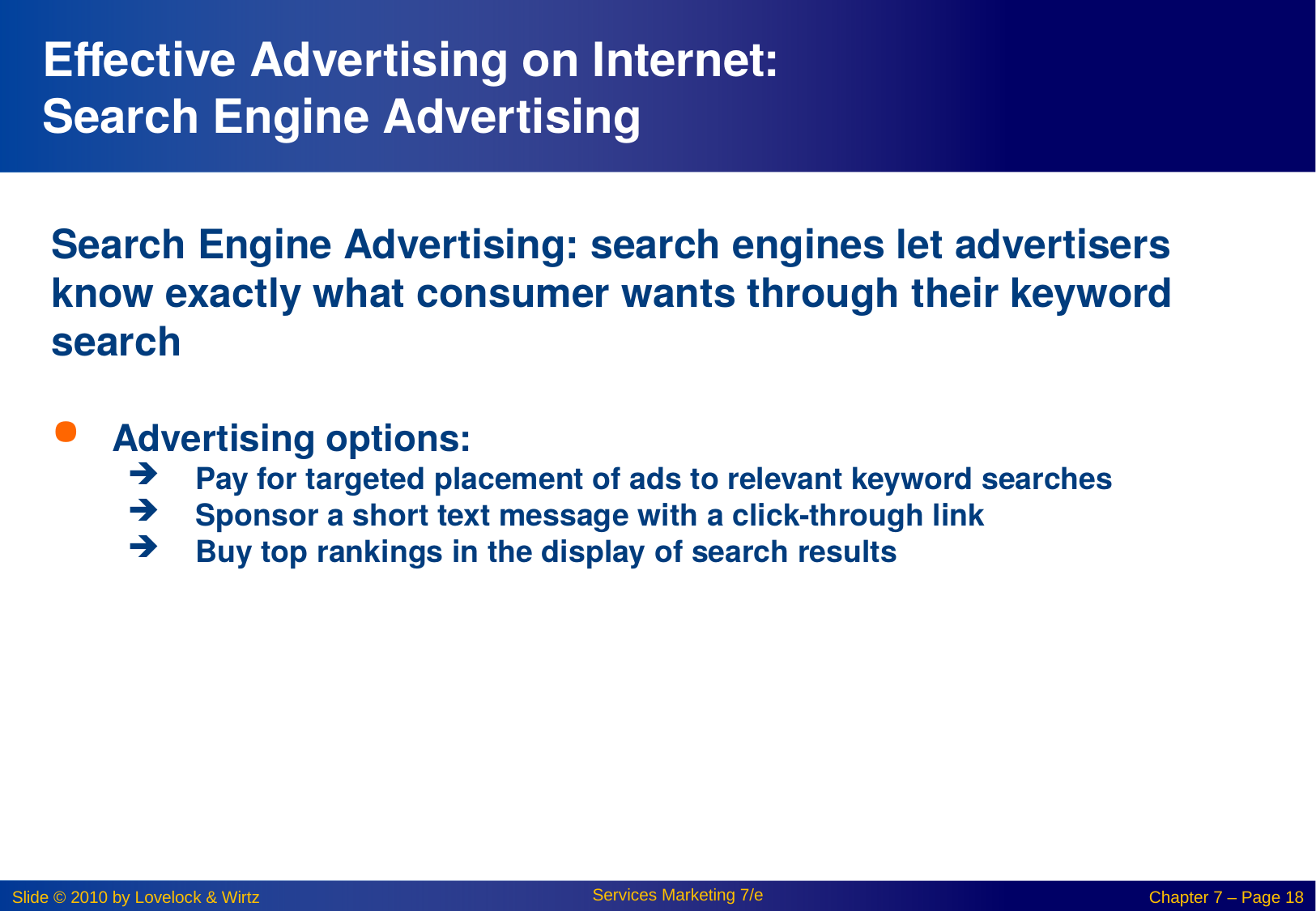

# Effective Advertising on Internet: Search Engine Advertising
Search Engine Advertising: search engines let advertisers know exactly what consumer wants through their keyword search
Advertising options:
Pay for targeted placement of ads to relevant keyword searches
Sponsor a short text message with a click-through link
Buy top rankings in the display of search results